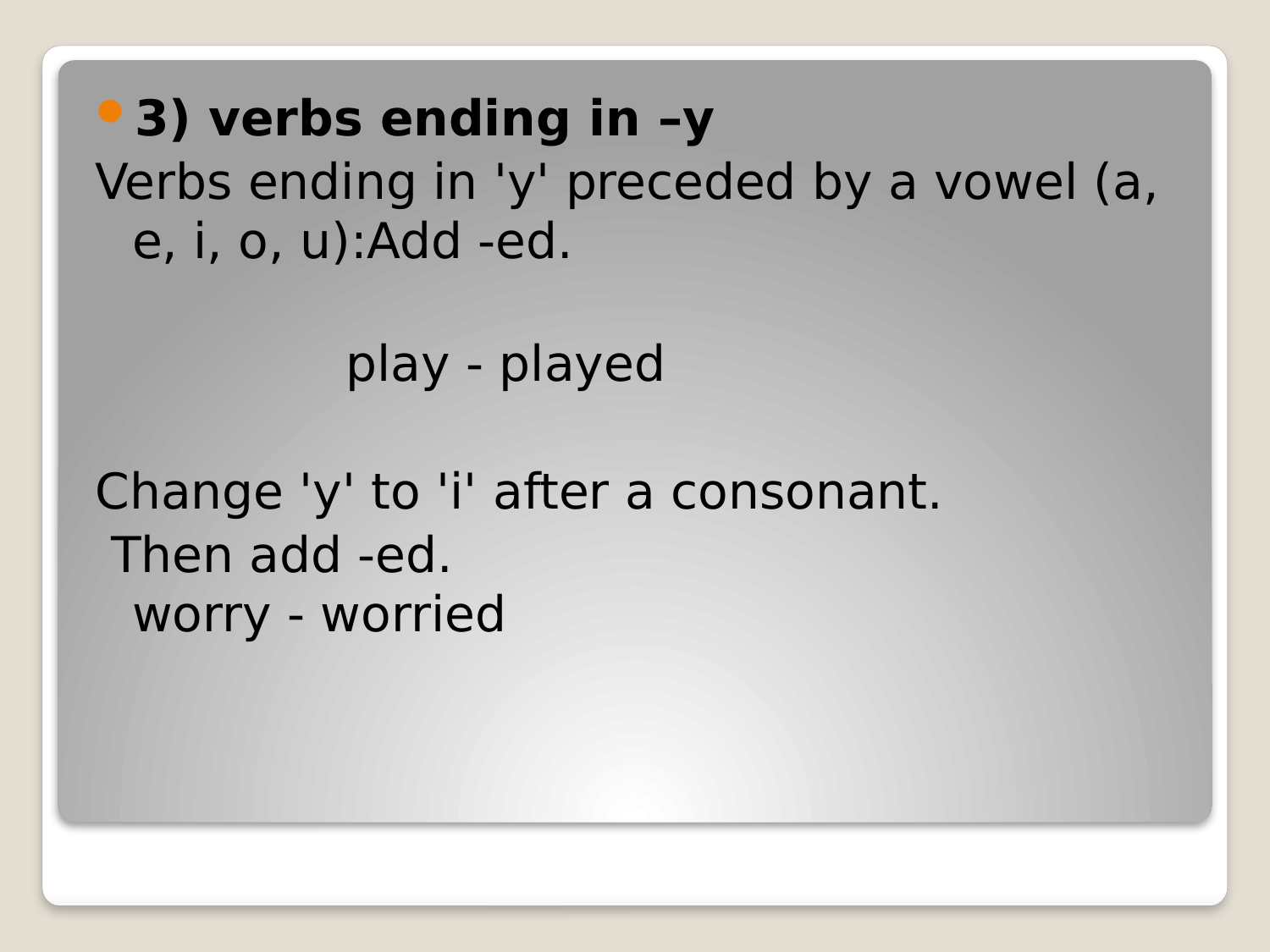

3) verbs ending in –y
Verbs ending in 'y' preceded by a vowel (a, e, i, o, u):Add -ed.
                play - played

Change 'y' to 'i' after a consonant.
 Then add -ed.
worry - worried

#